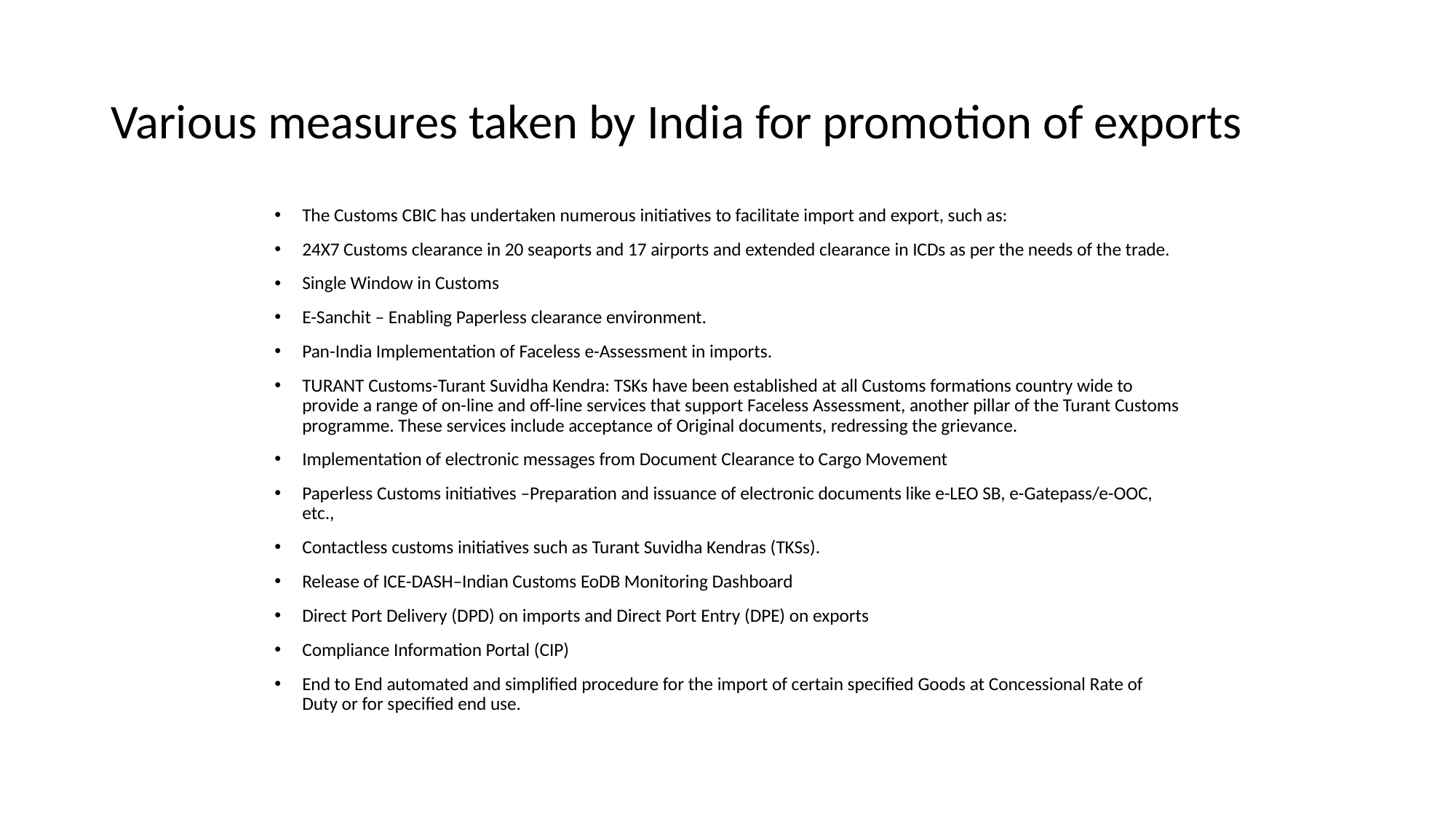

# Various measures taken by India for promotion of exports
The Customs CBIC has undertaken numerous initiatives to facilitate import and export, such as:
24X7 Customs clearance in 20 seaports and 17 airports and extended clearance in ICDs as per the needs of the trade.
Single Window in Customs
E-Sanchit – Enabling Paperless clearance environment.
Pan-India Implementation of Faceless e-Assessment in imports.
TURANT Customs-Turant Suvidha Kendra: TSKs have been established at all Customs formations country wide to provide a range of on-line and off-line services that support Faceless Assessment, another pillar of the Turant Customs programme. These services include acceptance of Original documents, redressing the grievance.
Implementation of electronic messages from Document Clearance to Cargo Movement
Paperless Customs initiatives –Preparation and issuance of electronic documents like e-LEO SB, e-Gatepass/e-OOC, etc.,
Contactless customs initiatives such as Turant Suvidha Kendras (TKSs).
Release of ICE-DASH–Indian Customs EoDB Monitoring Dashboard
Direct Port Delivery (DPD) on imports and Direct Port Entry (DPE) on exports
Compliance Information Portal (CIP)
End to End automated and simplified procedure for the import of certain specified Goods at Concessional Rate of Duty or for specified end use.